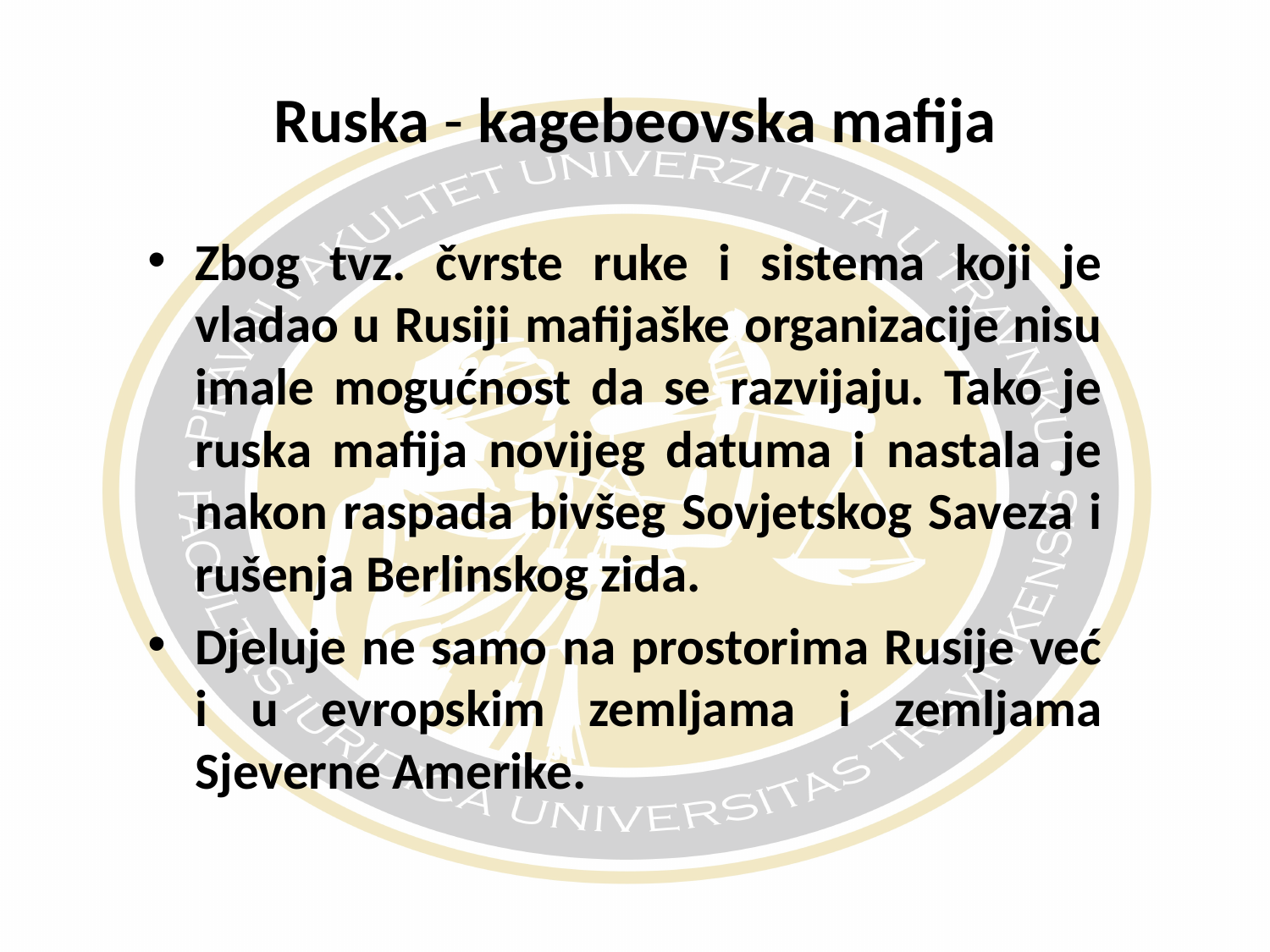

# Ruska - kagebeovska mafija
Zbog tvz. čvrste ruke i sistema koji je vladao u Rusiji mafijaške organizacije nisu imale mogućnost da se razvijaju. Tako je ruska mafija novijeg datuma i nastala je nakon raspada bivšeg Sovjetskog Saveza i rušenja Berlinskog zida.
Djeluje ne samo na prostorima Rusije već i u evropskim zemljama i zemljama Sjeverne Amerike.